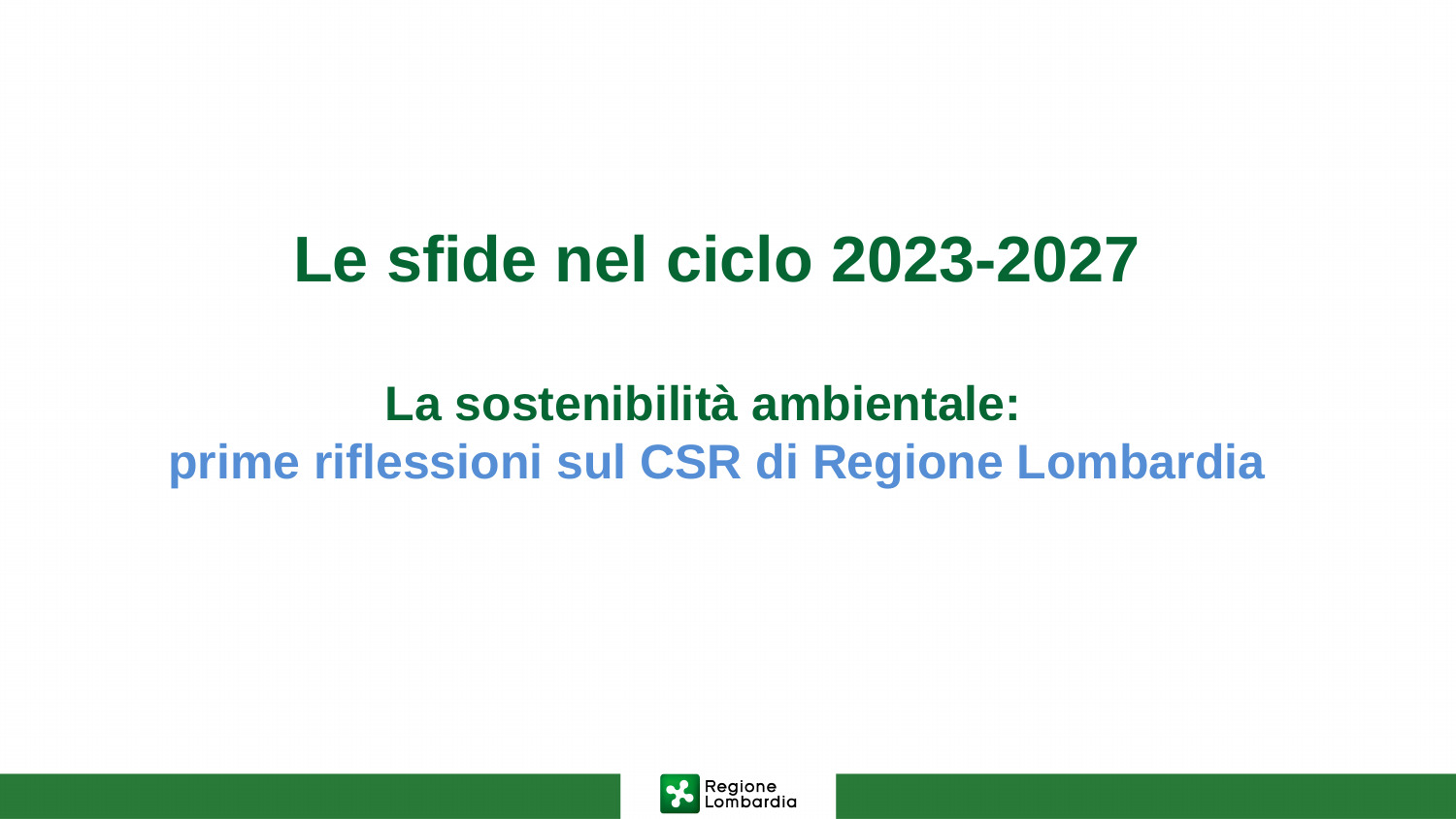

# Le sfide nel ciclo 2023-2027 La sostenibilità ambientale: prime riflessioni sul CSR di Regione Lombardia